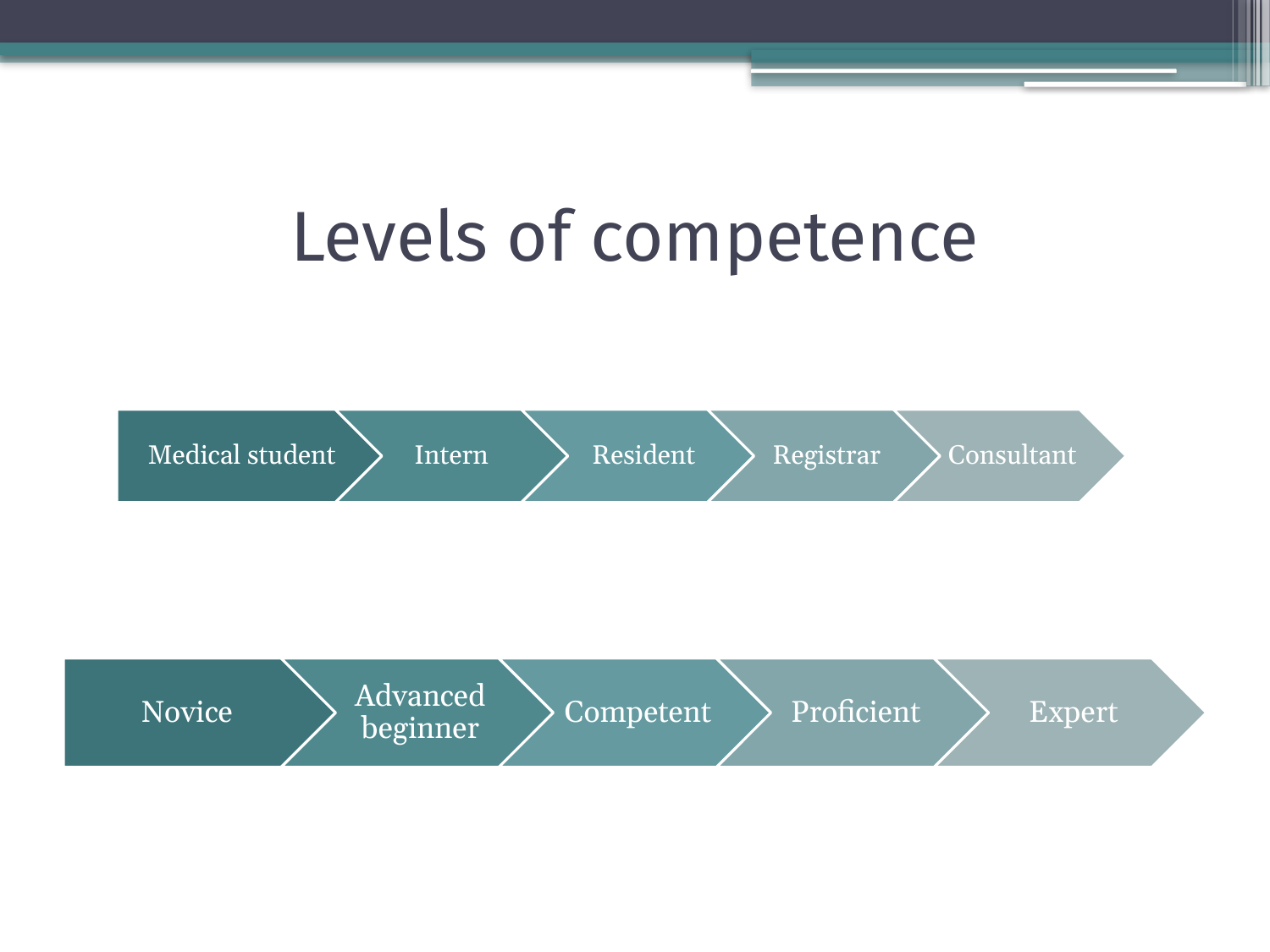

# Levels of competence
Medical student
Intern
 Resident
Registrar
Consultant
Novice
Advanced beginner
Competent
Proficient
Expert